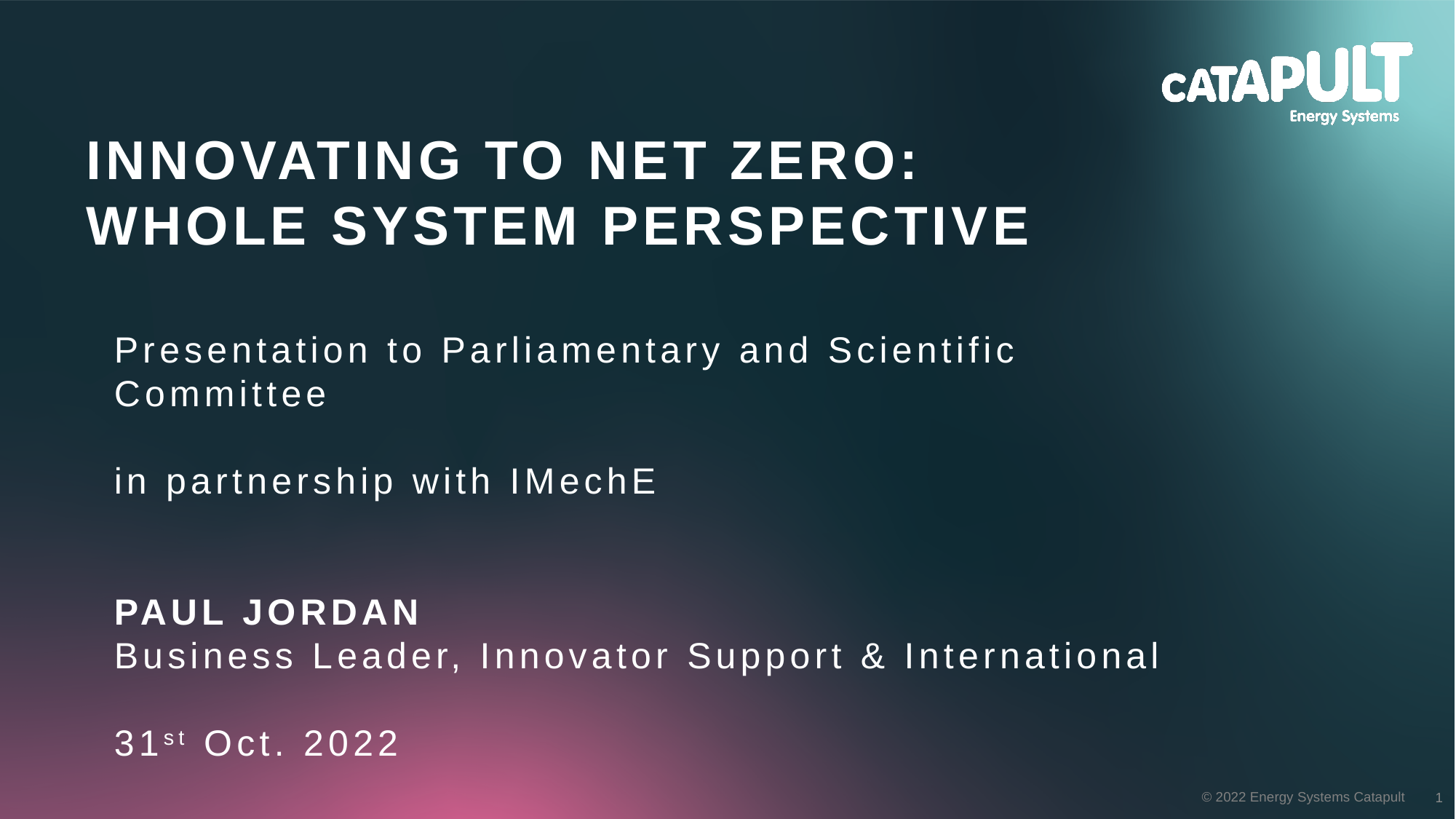

INNOVATING TO NET ZERO:
WHOLE SYSTEM PERSPECTIVE

Presentation to Parliamentary and Scientific Committee

in partnership with IMechE

PAUL JORDAN
Business Leader, Innovator Support & International

31st Oct. 2022
1